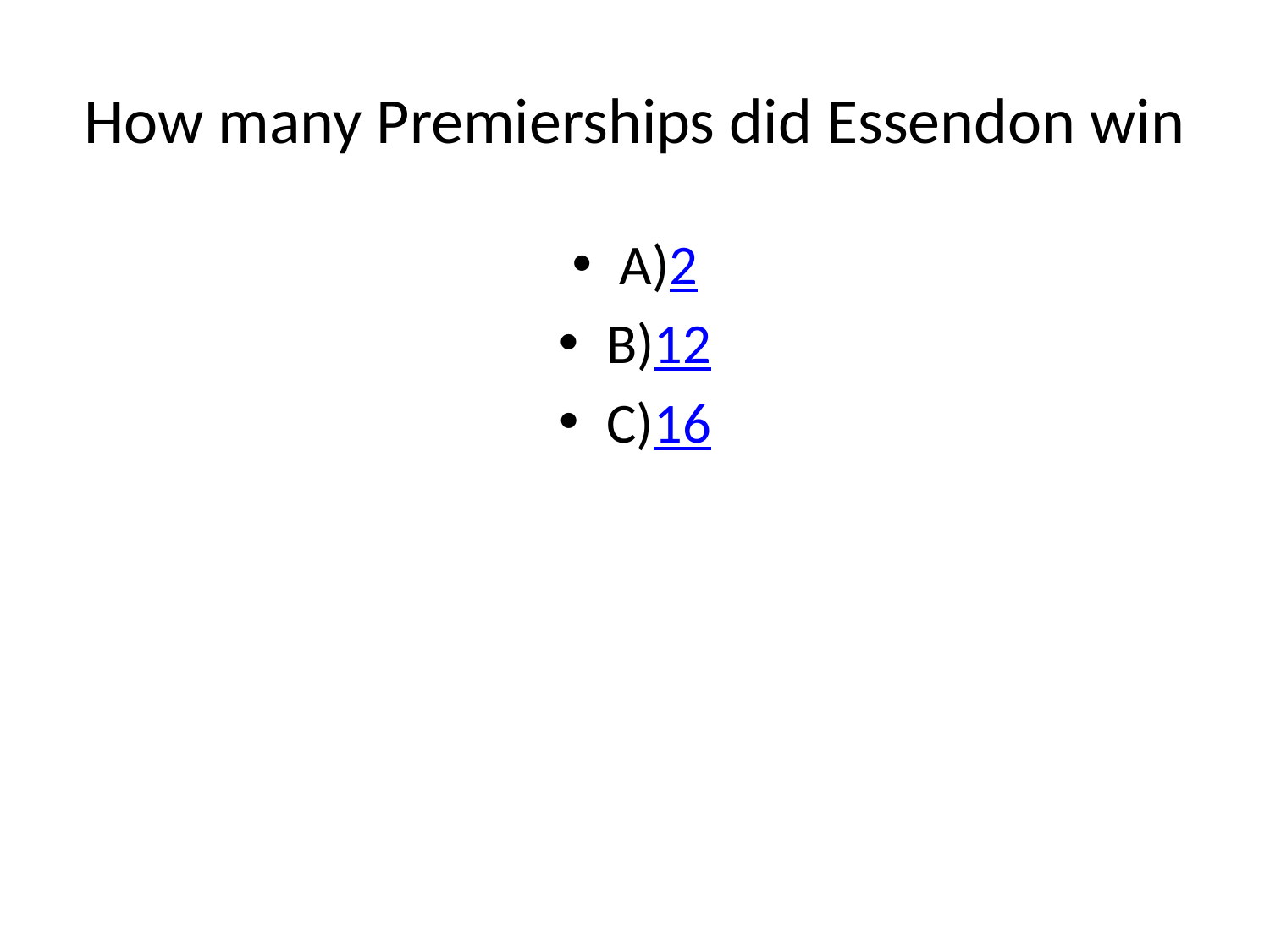

# How many Premierships did Essendon win
A)2
B)12
C)16